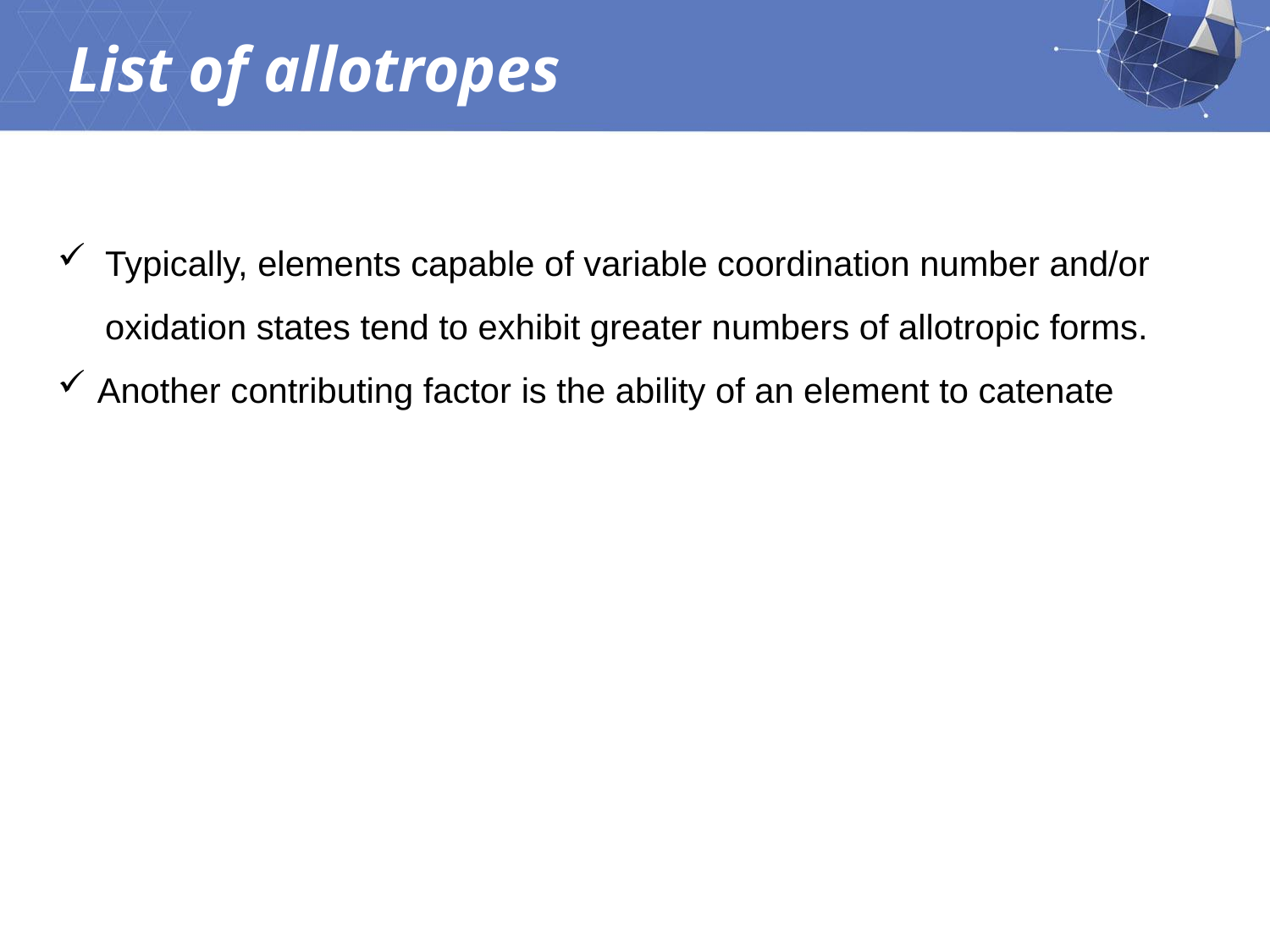

# List of allotropes
Typically, elements capable of variable coordination number and/or oxidation states tend to exhibit greater numbers of allotropic forms.
Another contributing factor is the ability of an element to catenate